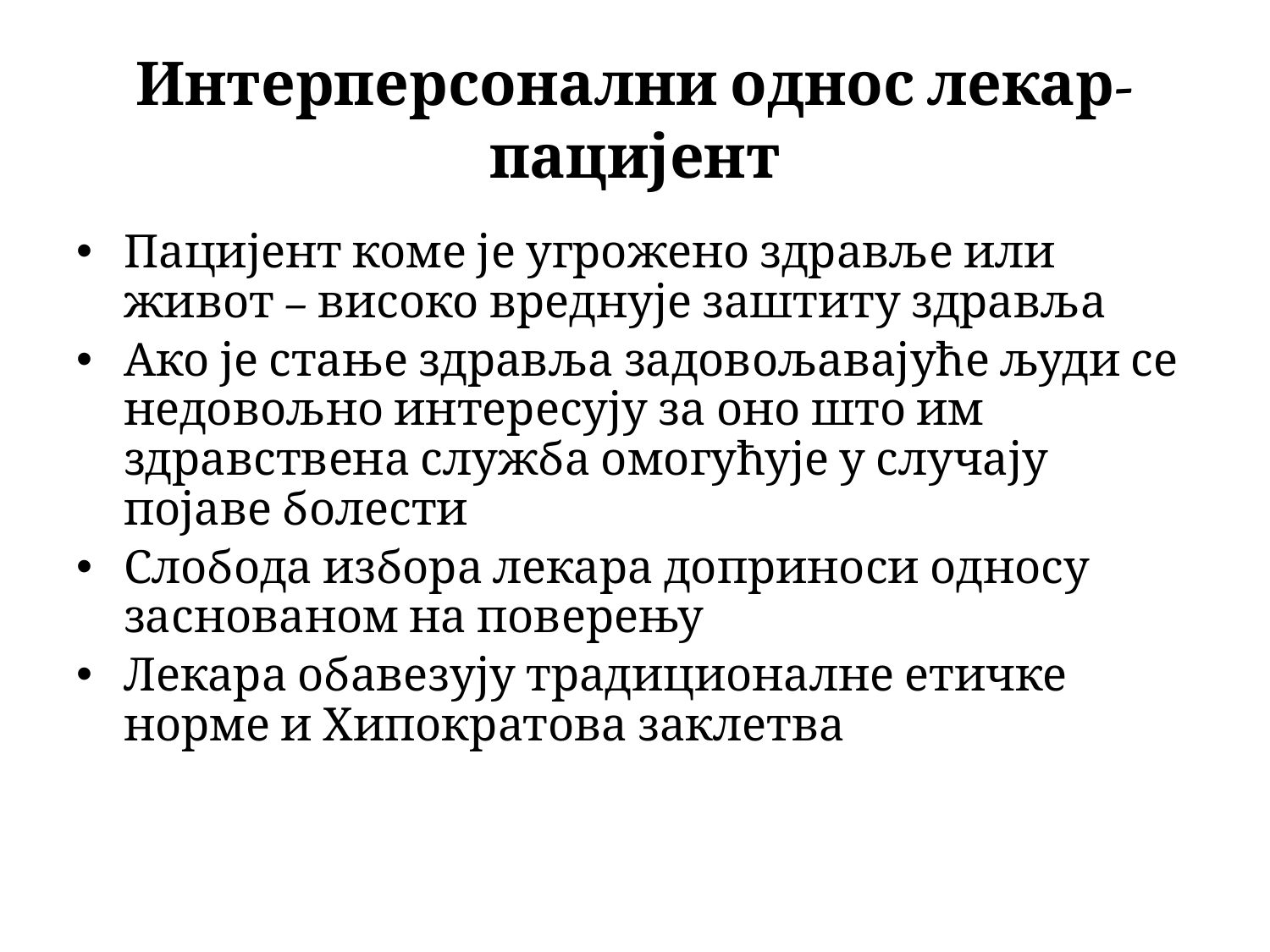

# Интерперсонални однос лекар-пацијент
Пацијент коме је угрожено здравље или живот – високо вреднује заштиту здравља
Ако је стање здравља задовољавајуће људи се недовољно интересују за оно што им здравствена служба омогућује у случају појаве болести
Слобода избора лекара доприноси односу заснованом на поверењу
Лекара обавезују традиционалне етичке норме и Хипократова заклетва